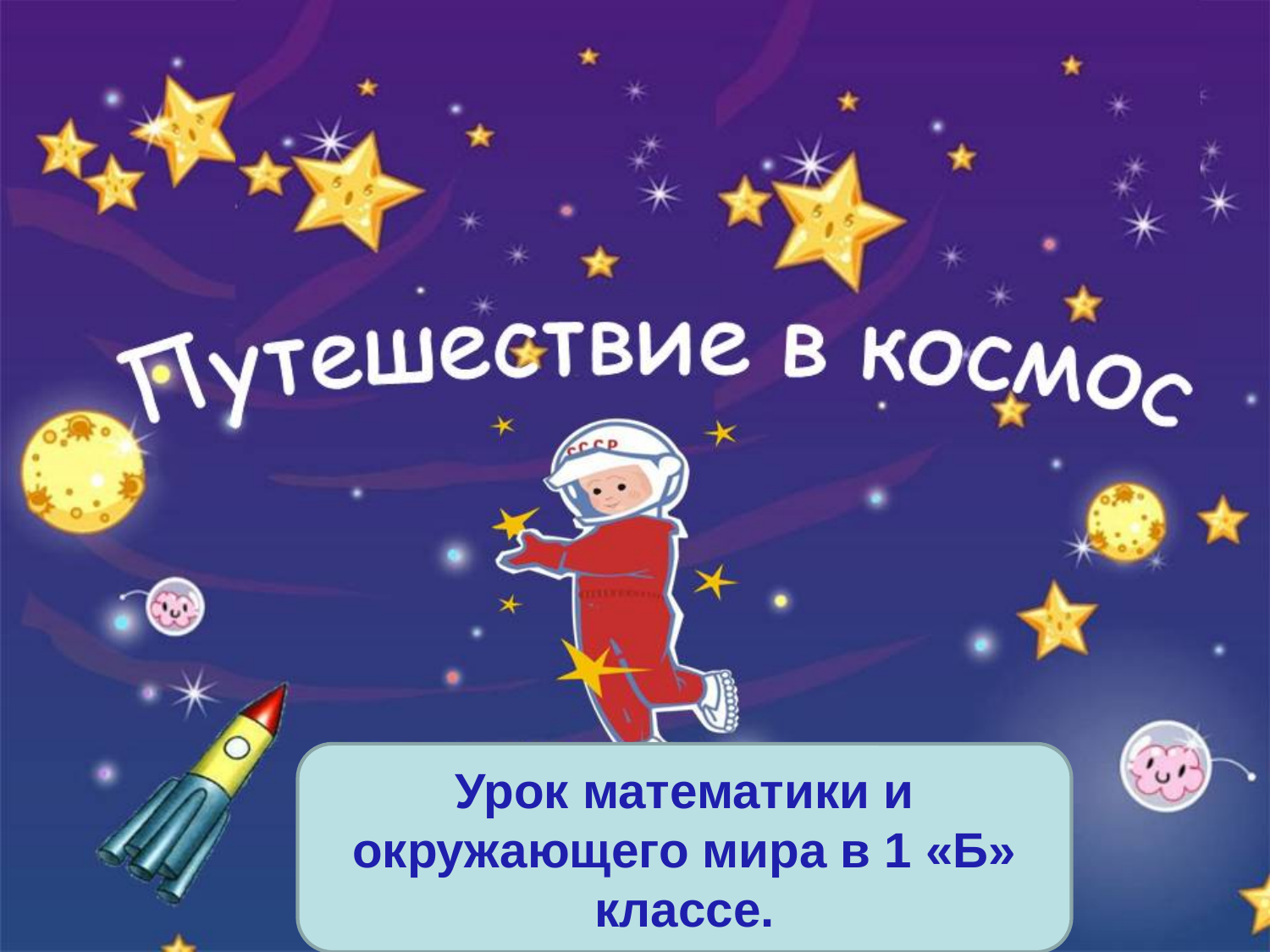

#

Урок математики и окружающего мира в 1 «Б» классе.